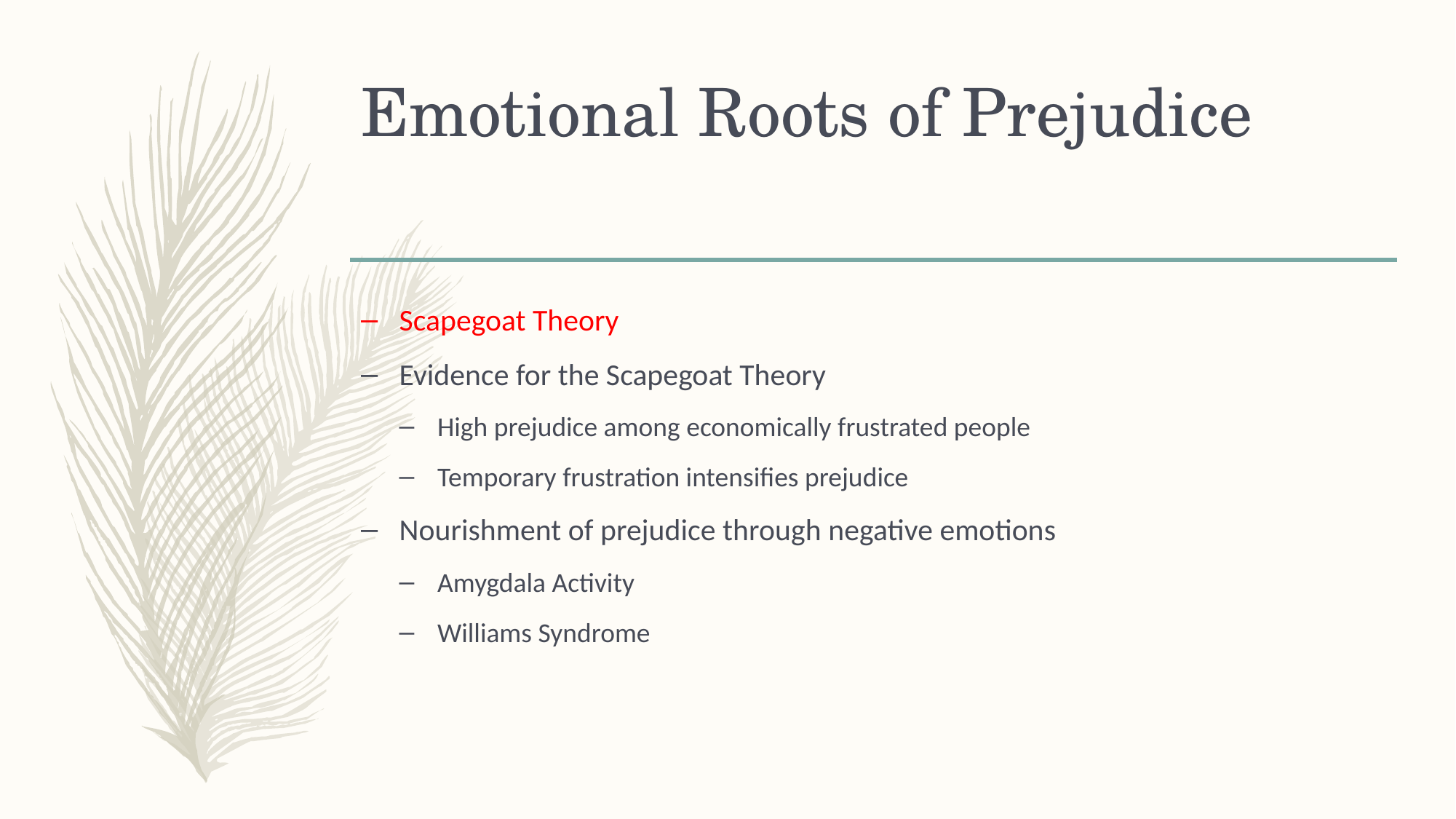

# Emotional Roots of Prejudice
Scapegoat Theory
Evidence for the Scapegoat Theory
High prejudice among economically frustrated people
Temporary frustration intensifies prejudice
Nourishment of prejudice through negative emotions
Amygdala Activity
Williams Syndrome